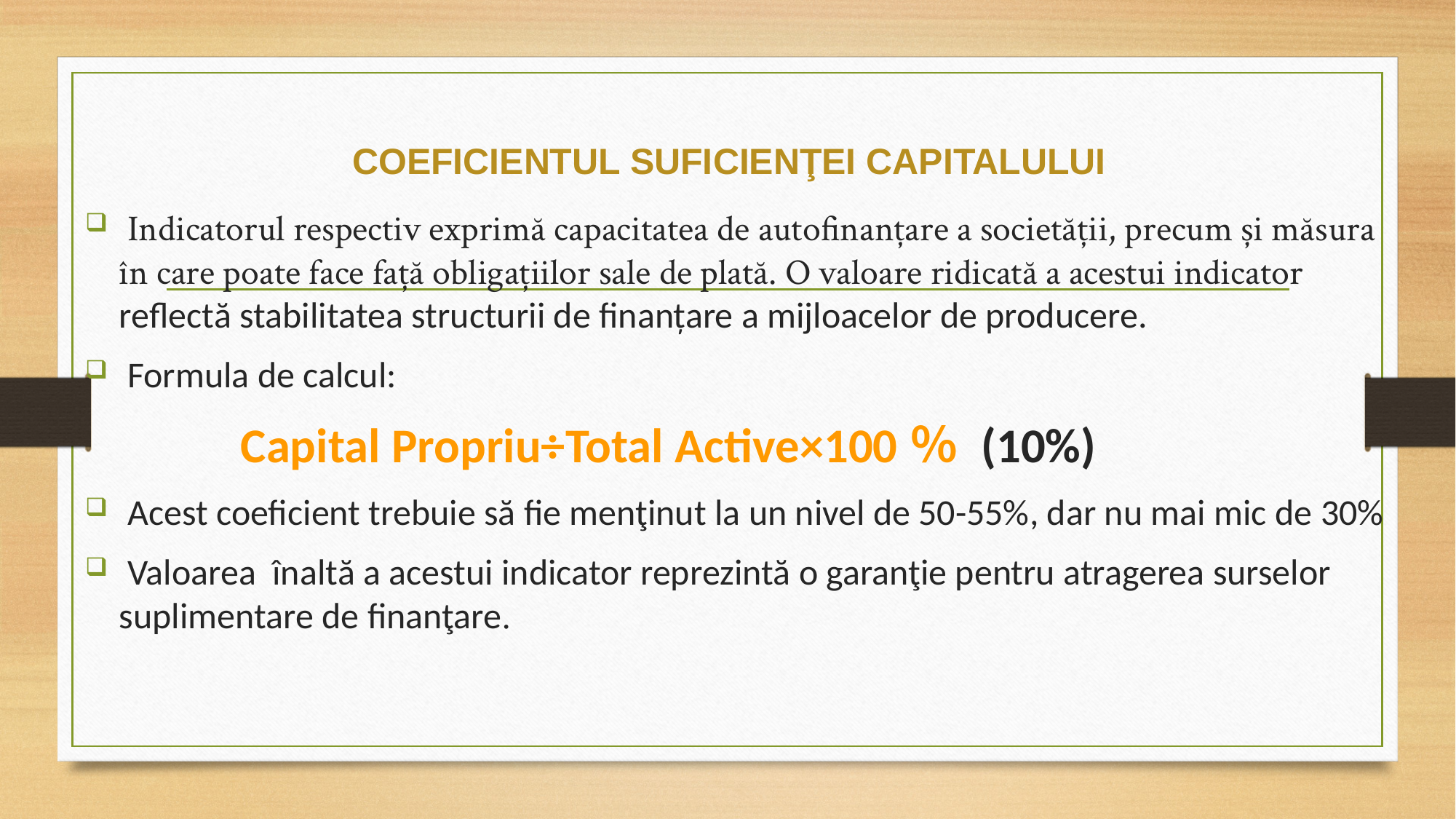

# COEFICIENTUL SUFICIENŢEI CAPITALULUI
 Indicatorul respectiv exprimă capacitatea de autofinanţare a societăţii, precum şi măsura în care poate face faţă obligaţiilor sale de plată. O valoare ridicată a acestui indicator reflectă stabilitatea structurii de finanţare a mijloacelor de producere.
 Formula de calcul:
                   Capital Propriu÷Total Active×100％ (10%)
 Acest coeficient trebuie să fie menţinut la un nivel de 50-55%, dar nu mai mic de 30%
 Valoarea  înaltă a acestui indicator reprezintă o garanţie pentru atragerea surselor suplimentare de finanţare.